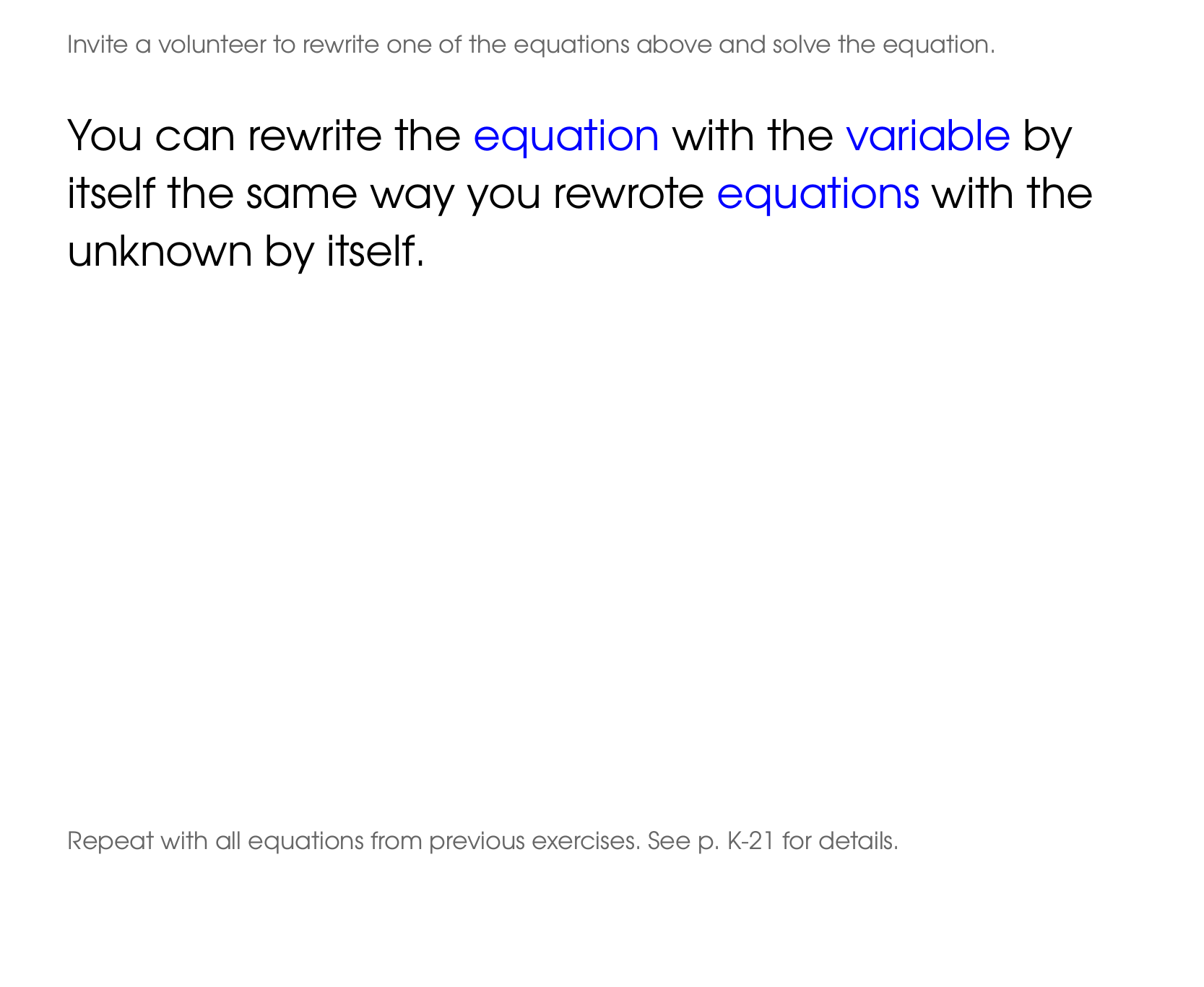

Invite a volunteer to rewrite one of the equations above and solve the equation.
You can rewrite the equation with the variable by itself the same way you rewrote equations with the unknown by itself.
Repeat with all equations from previous exercises. See p. K-21 for details.